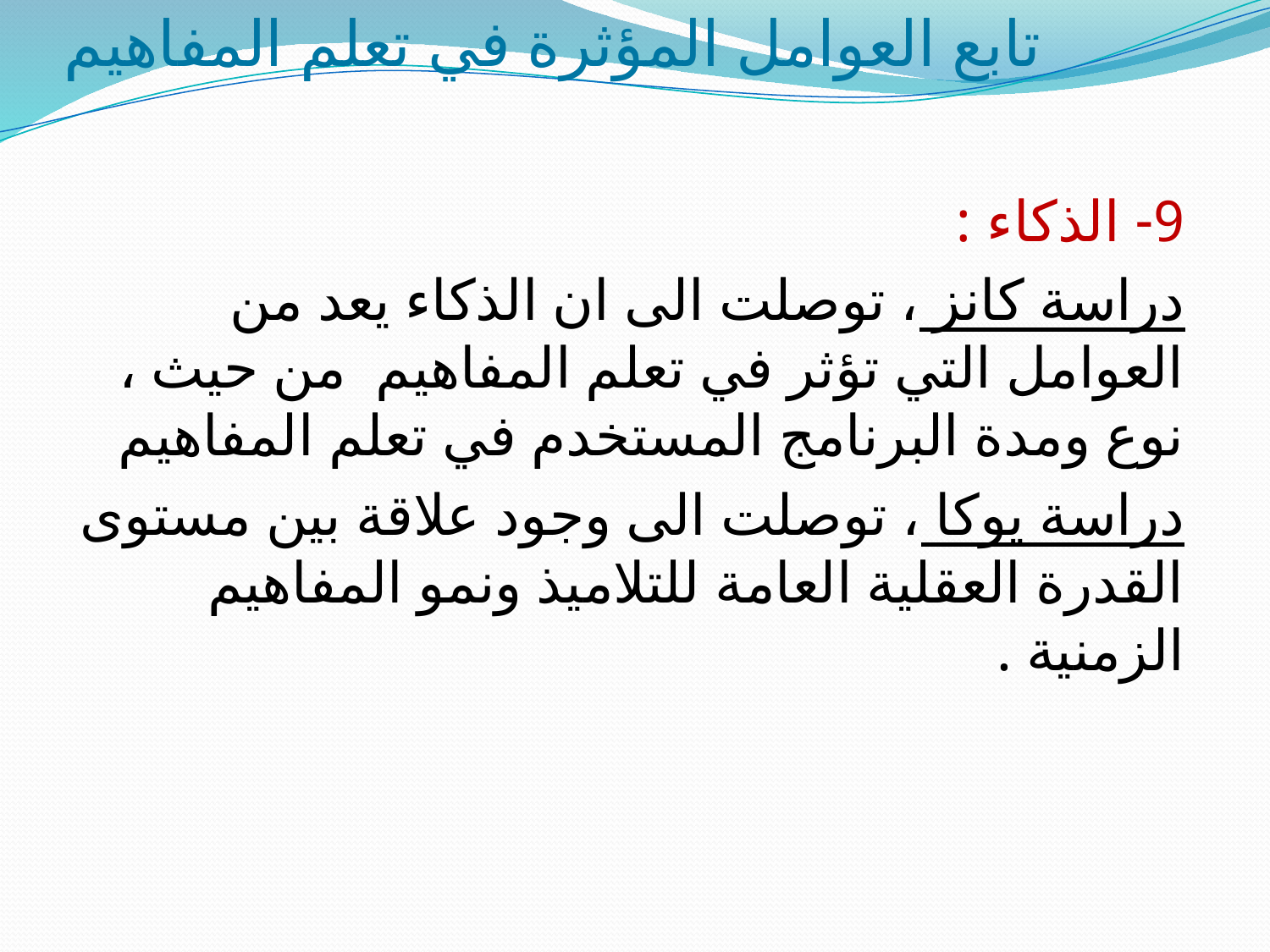

# تابع العوامل المؤثرة في تعلم المفاهيم
9- الذكاء :
دراسة كانز ، توصلت الى ان الذكاء يعد من العوامل التي تؤثر في تعلم المفاهيم  من حيث ، نوع ومدة البرنامج المستخدم في تعلم المفاهيم
دراسة يوكا ، توصلت الى وجود علاقة بين مستوى القدرة العقلية العامة للتلاميذ ونمو المفاهيم الزمنية .